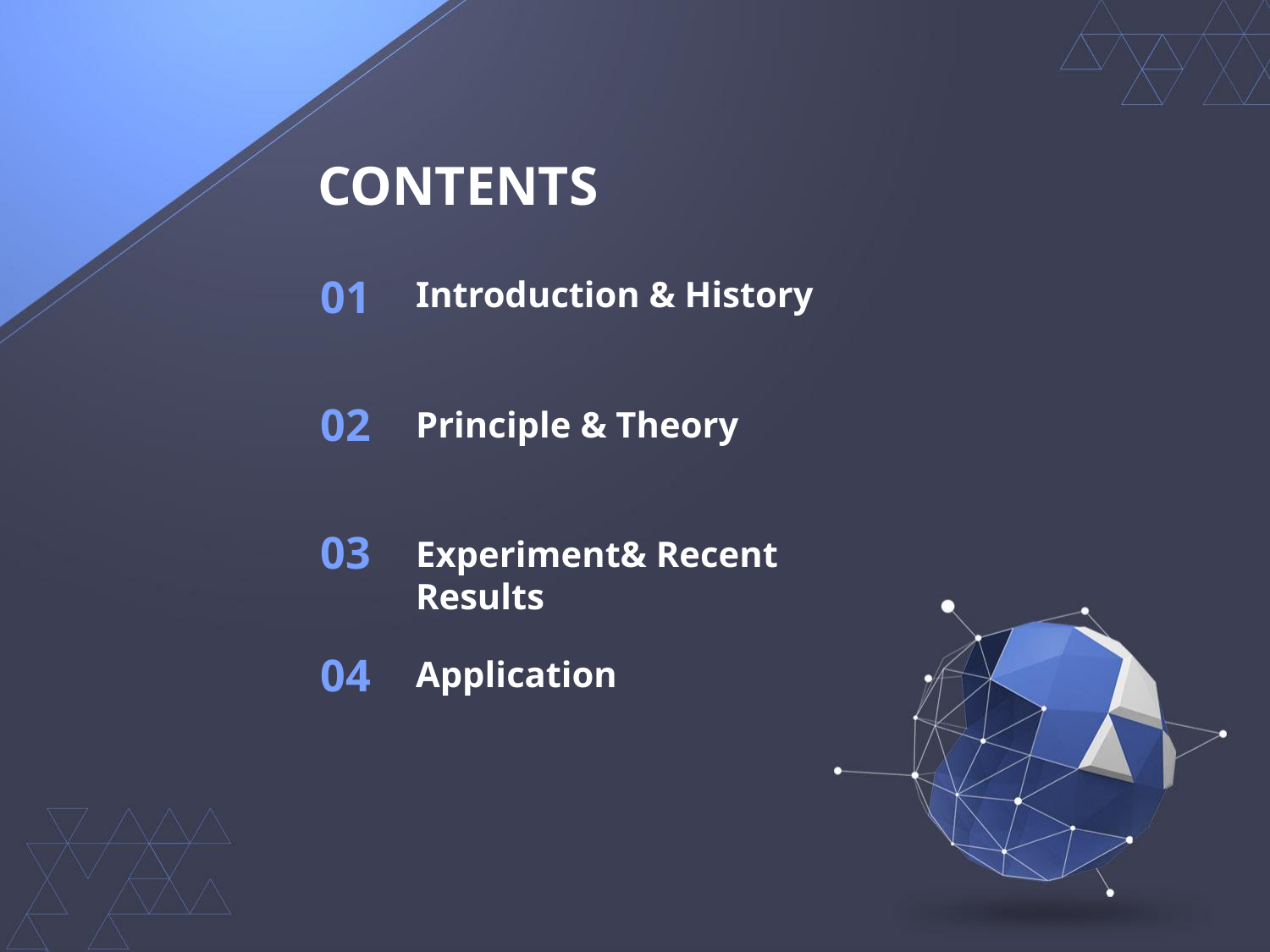

CONTENTS
01
Introduction & History
02
Principle & Theory
03
Experiment& Recent Results
04
Application